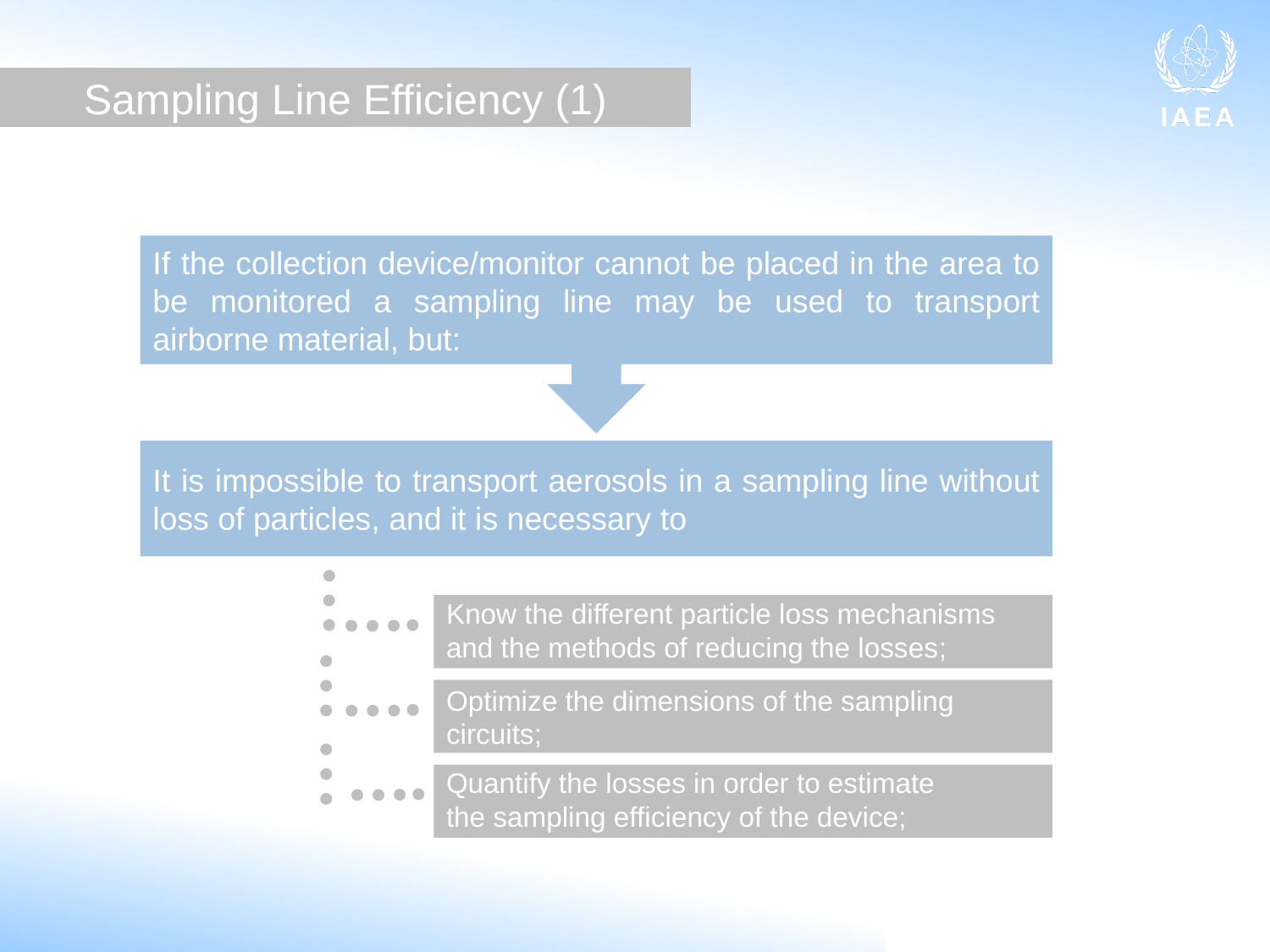

Sampling Line Efficiency (1)

If the collection device/monitor cannot be placed in the area to be monitored a sampling line may be used to transport airborne material, but:

It is impossible to transport aerosols in a sampling line without loss of particles, and it is necessary to

Know the different particle loss mechanisms and the methods of reducing the losses;

Optimize the dimensions of the sampling circuits;

Quantify the losses in order to estimate
the sampling efficiency of the device;